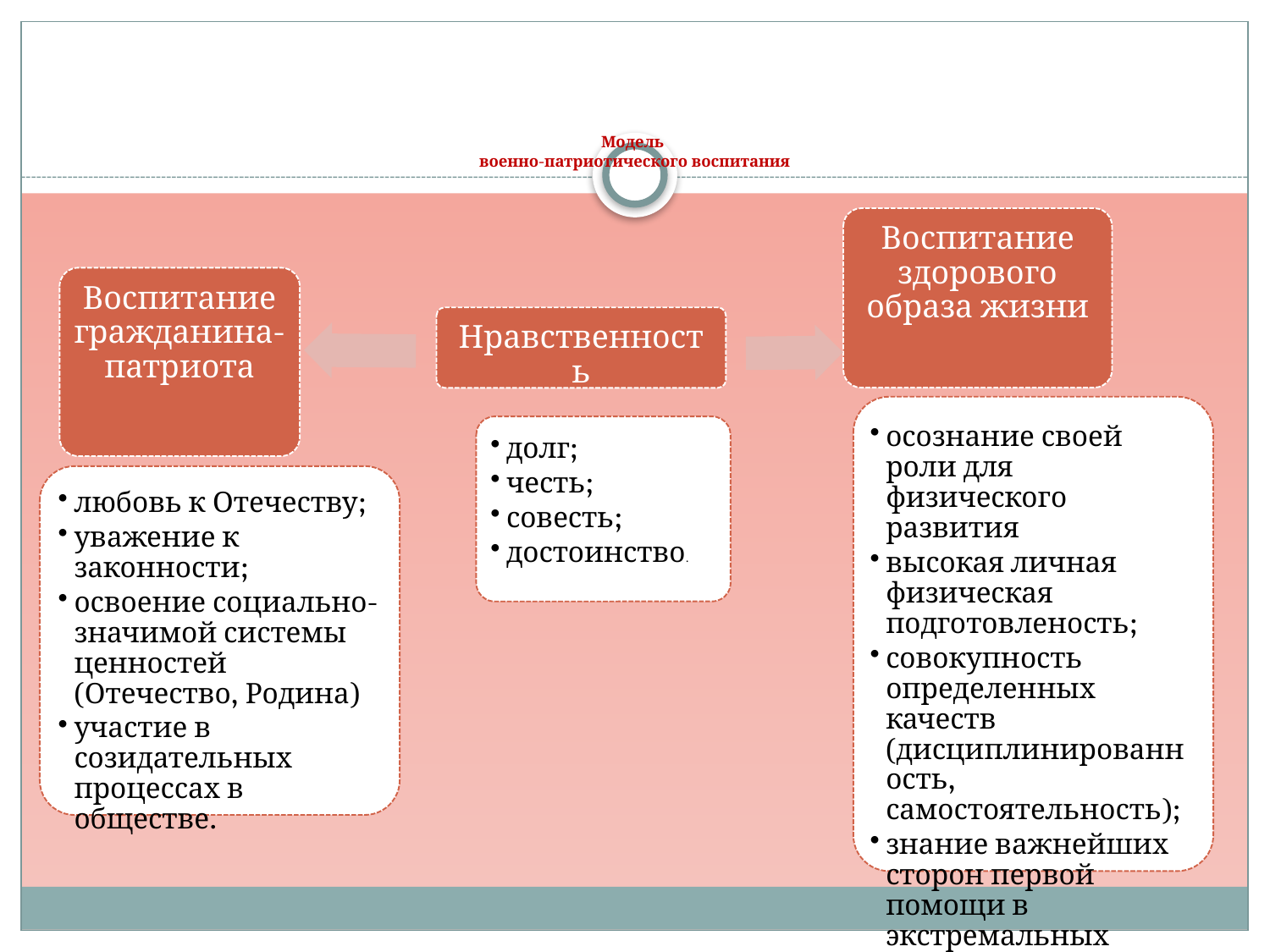

# Модель военно-патриотического воспитания

Воспитание здорового образа жизни

Воспитание гражданина-патриота
Нравственность

осознание своей роли для физического развития
высокая личная физическая подготовленость;
совокупность определенных качеств (дисциплинированность, самостоятельность);
знание важнейших сторон первой помощи в экстремальных ситуациях.

долг;
честь;
совесть;
достоинство.

любовь к Отечеству;
уважение к законности;
освоение социально-значимой системы ценностей (Отечество, Родина)
участие в созидательных процессах в обществе.